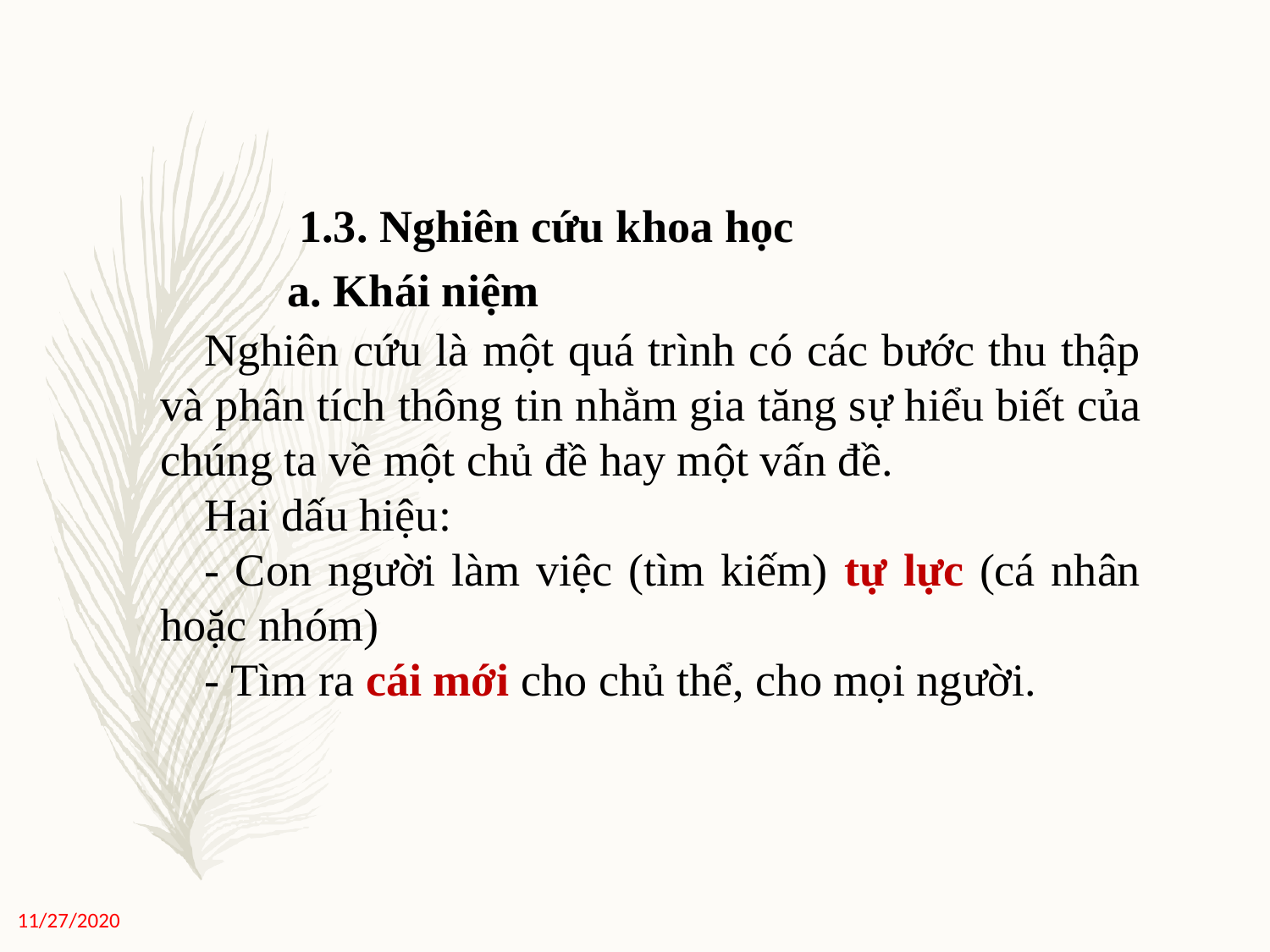

1.3. Nghiên cứu khoa học
		a. Khái niệm
	Nghiên cứu là một quá trình có các bước thu thập và phân tích thông tin nhằm gia tăng sự hiểu biết của chúng ta về một chủ đề hay một vấn đề.
	Hai dấu hiệu:
	- Con người làm việc (tìm kiếm) tự lực (cá nhân hoặc nhóm)
	- Tìm ra cái mới cho chủ thể, cho mọi người.

11/27/2020